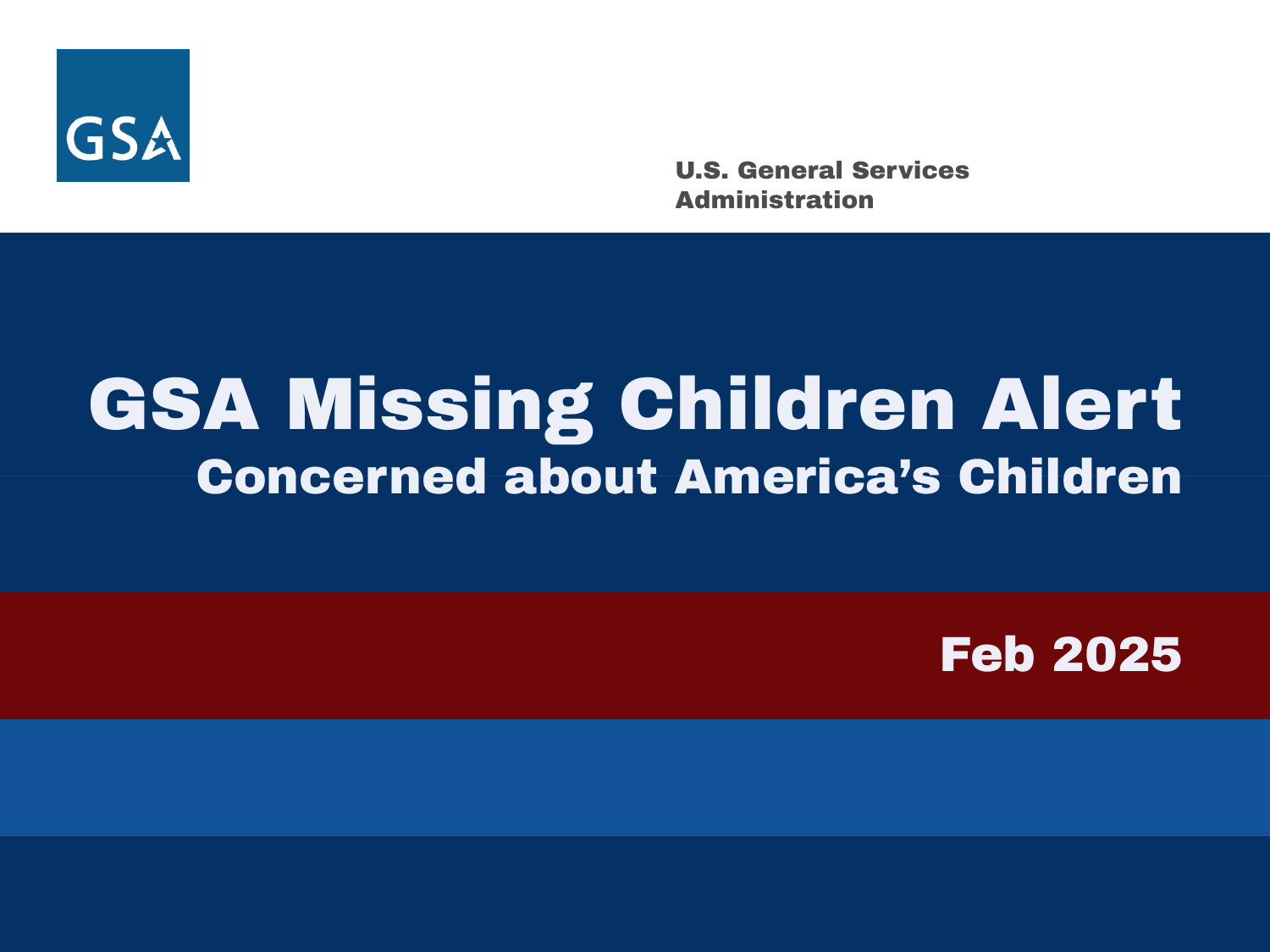

# GSA Missing Children Alert Concerned about America’s Children Feb 2025